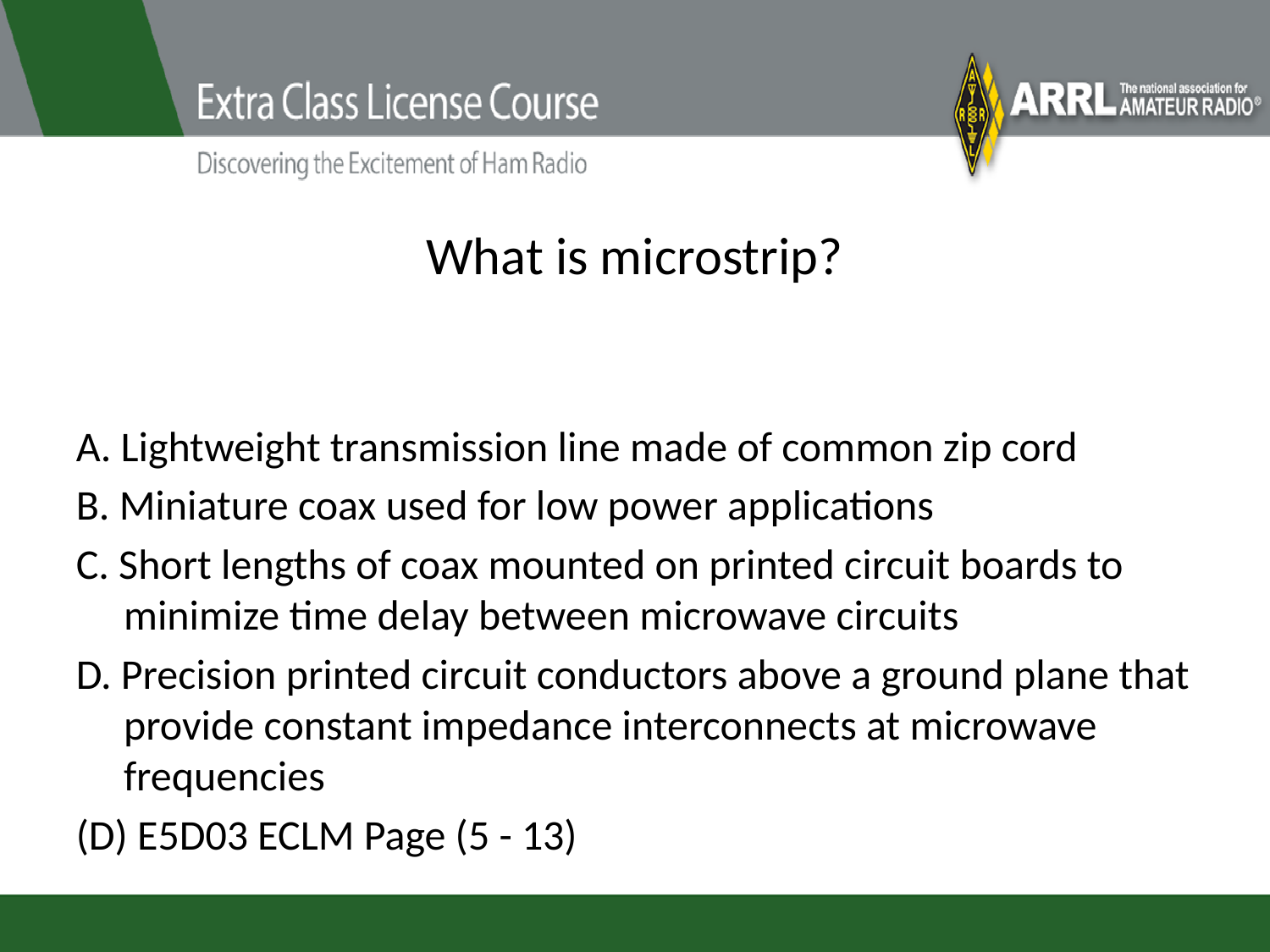

# What is microstrip?
A. Lightweight transmission line made of common zip cord
B. Miniature coax used for low power applications
C. Short lengths of coax mounted on printed circuit boards to minimize time delay between microwave circuits
D. Precision printed circuit conductors above a ground plane that provide constant impedance interconnects at microwave frequencies
(D) E5D03 ECLM Page (5 - 13)